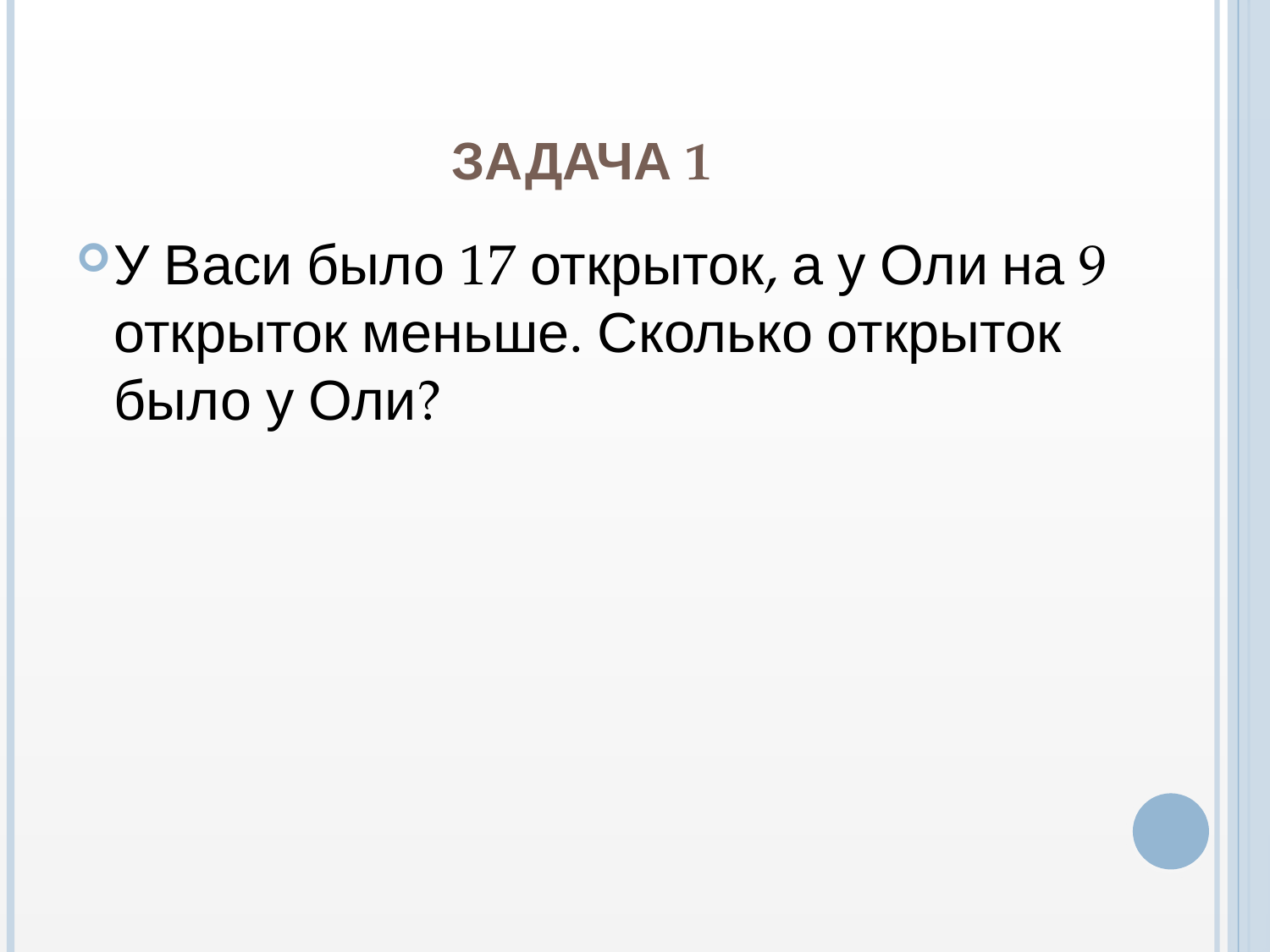

# Задача 1
У Васи было 17 открыток, а у Оли на 9 открыток меньше. Сколько открыток было у Оли?